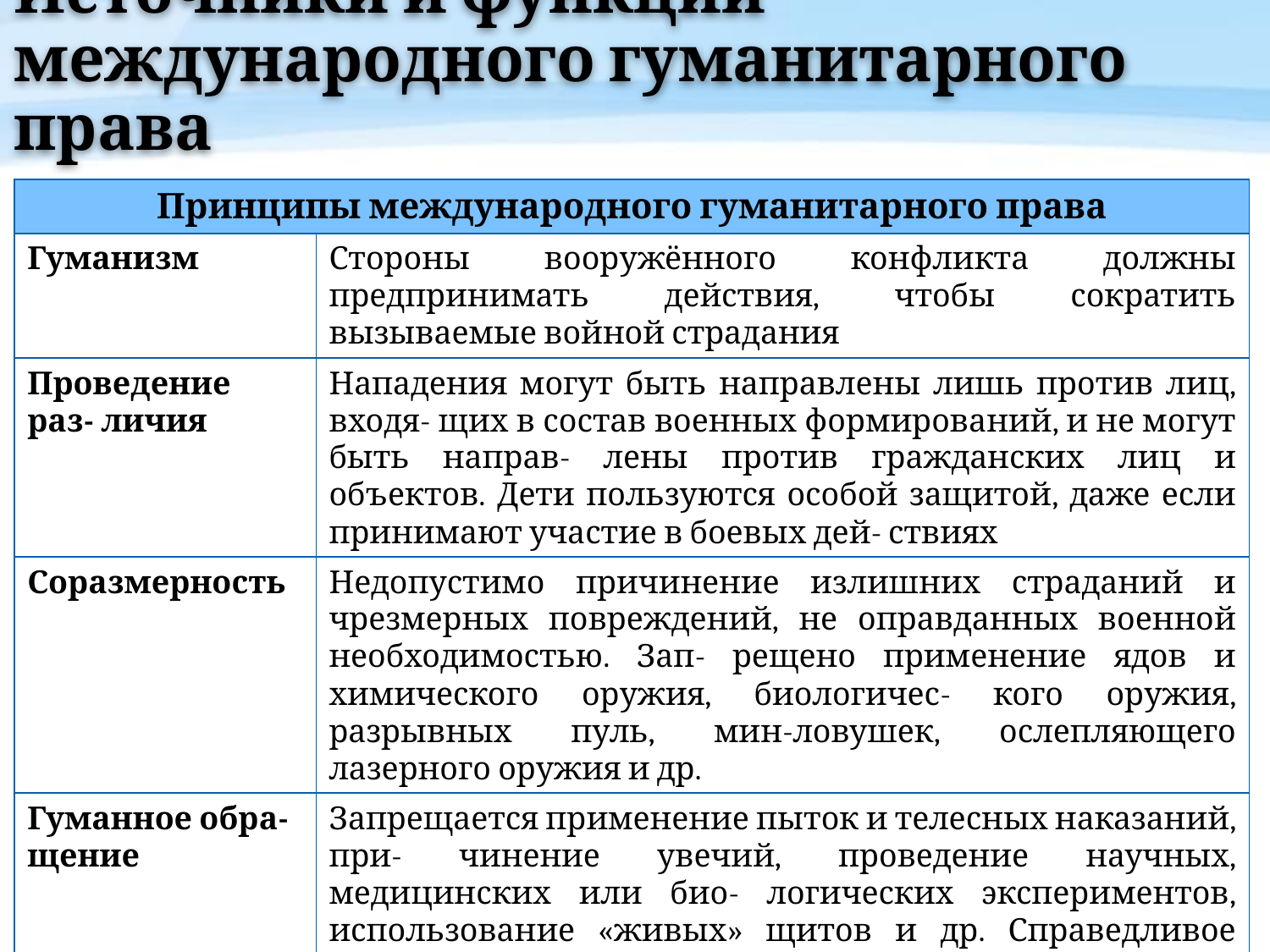

# Источники и функции международного гуманитарного права
| Принципы международного гуманитарного права |  |
| --- | --- |
| Гуманизм | Стороны вооружённого конфликта должны предпринимать действия, чтобы сократить вызываемые войной страдания |
| Проведение раз- личия | Нападения могут быть направлены лишь против лиц, входя- щих в состав военных формирований, и не могут быть направ- лены против гражданских лиц и объектов. Дети пользуются особой защитой, даже если принимают участие в боевых дей- ствиях |
| Соразмерность | Недопустимо причинение излишних страданий и чрезмерных повреждений, не оправданных военной необходимостью. Зап- рещено применение ядов и химического оружия, биологичес- кого оружия, разрывных пуль, мин-ловушек, ослепляющего лазерного оружия и др. |
| Гуманное обра- щение | Запрещается применение пыток и телесных наказаний, при- чинение увечий, проведение научных, медицинских или био- логических экспериментов, использование «живых» щитов и др. Справедливое судебное разбирательство для военных преступников. |